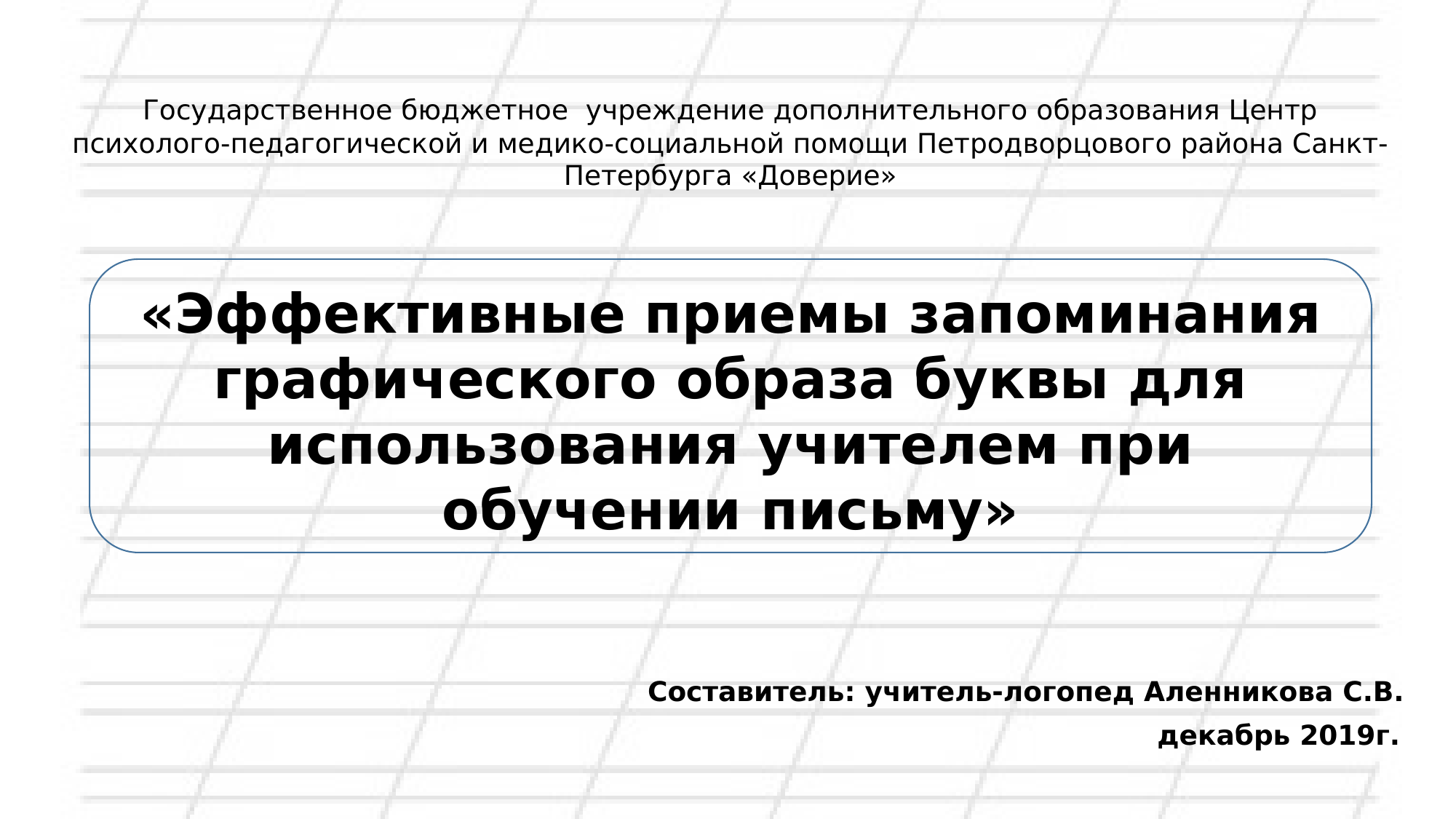

Государственное бюджетное  учреждение дополнительного образования Центр психолого-педагогической и медико-социальной помощи Петродворцового района Санкт-Петербурга «Доверие»
«Эффективные приемы запоминания графического образа буквы для использования учителем при обучении письму»

Составитель: учитель-логопед Аленникова С.В.
декабрь 2019г.